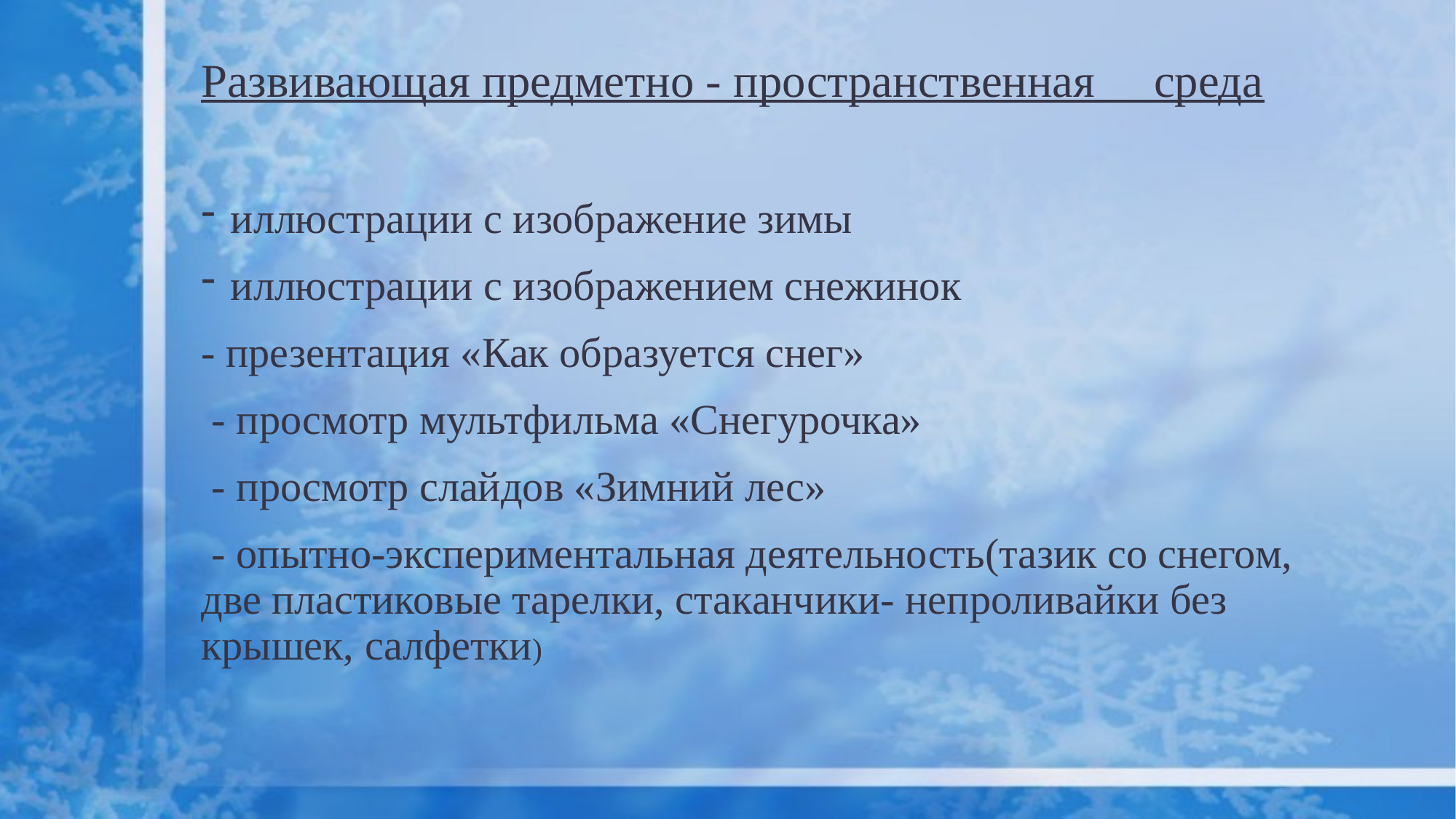

# Развивающая предметно - пространственная     среда
иллюстрации с изображение зимы
иллюстрации с изображением снежинок
- презентация «Как образуется снег»
 - просмотр мультфильма «Снегурочка»
 - просмотр слайдов «Зимний лес»
 - опытно-экспериментальная деятельность(тазик со снегом, две пластиковые тарелки, стаканчики- непроливайки без крышек, салфетки)